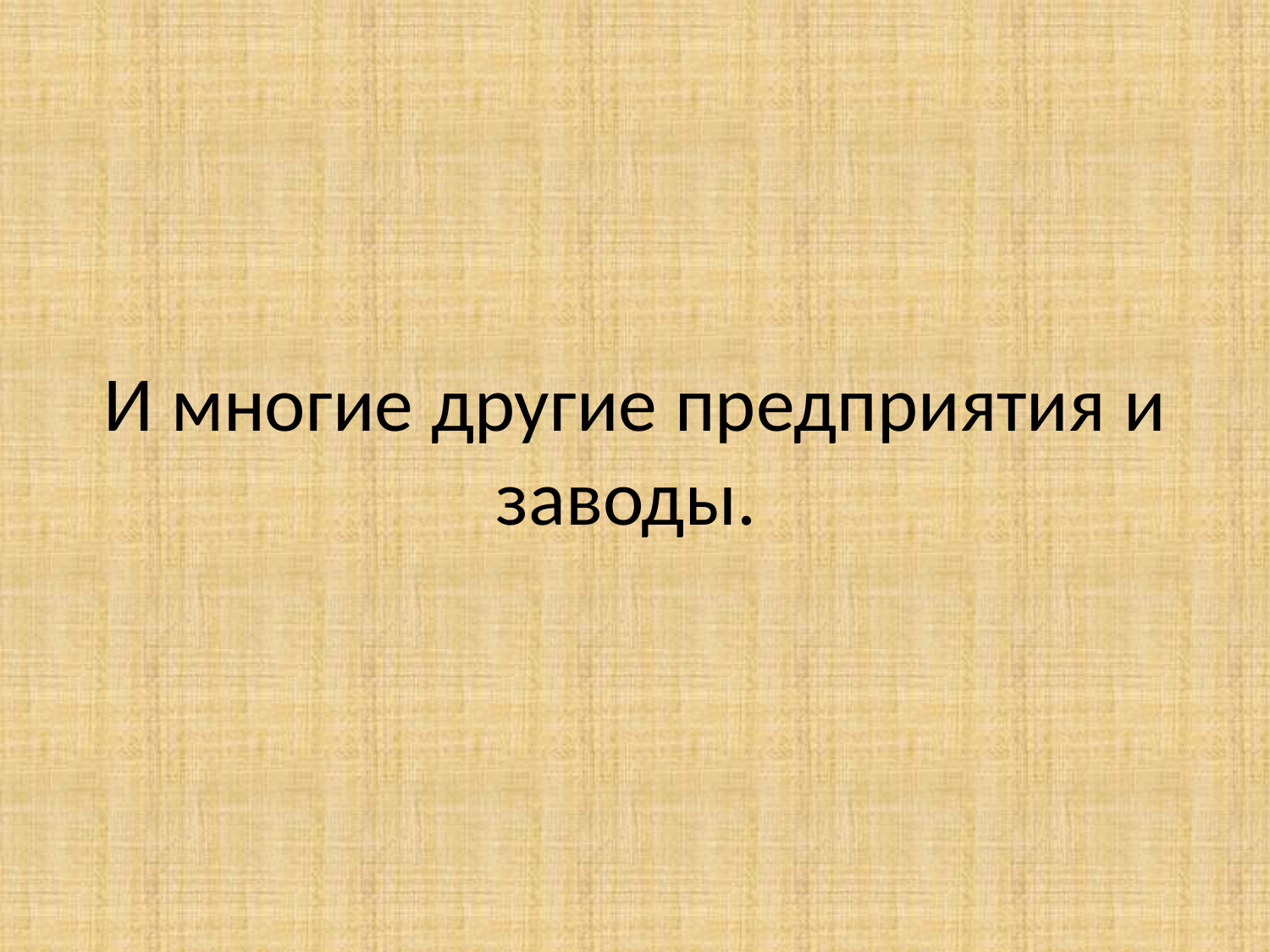

# И многие другие предприятия и заводы.